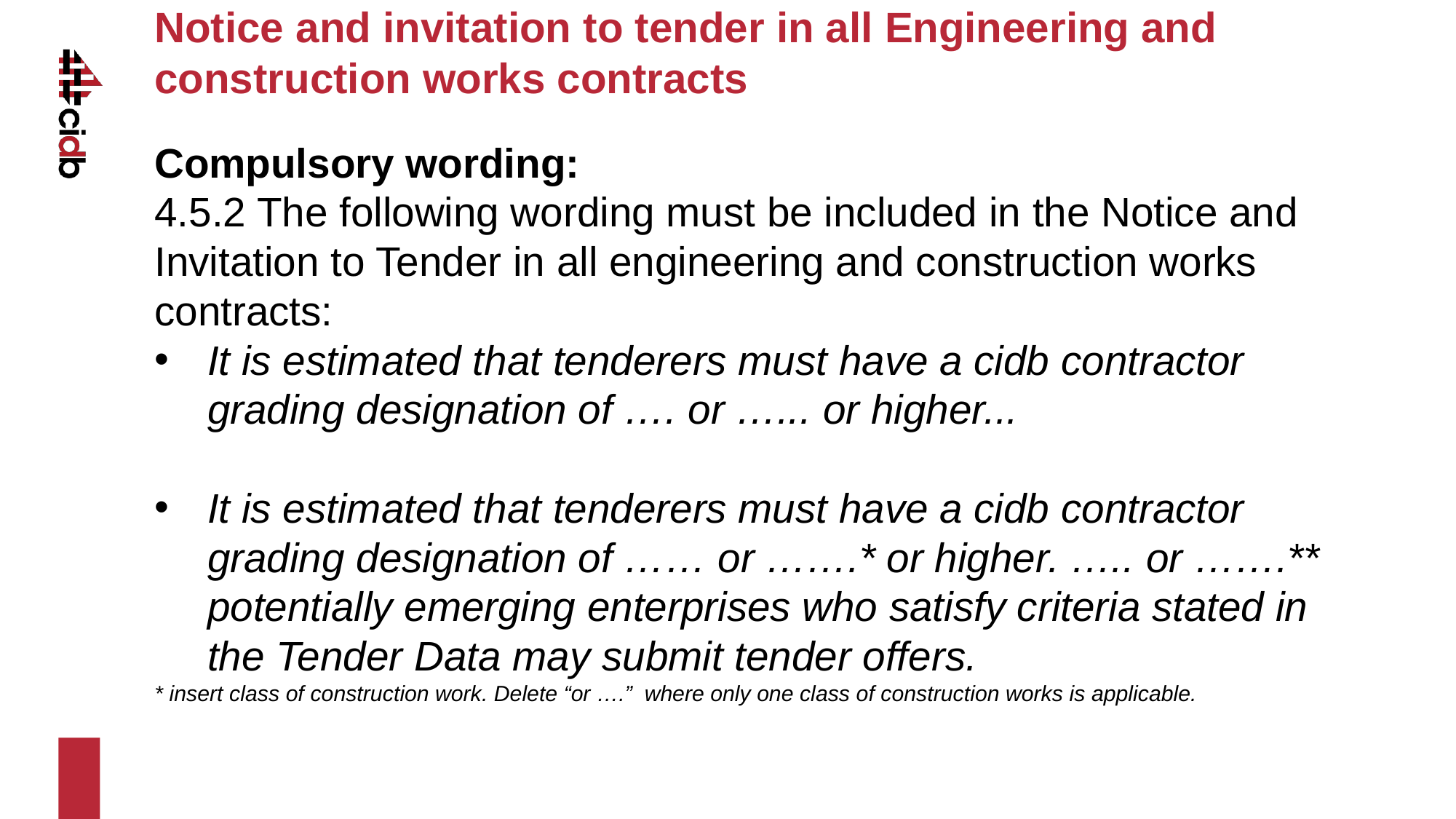

# Notice and invitation to tender in all Engineering and construction works contracts
Compulsory wording:
4.5.2 The following wording must be included in the Notice and Invitation to Tender in all engineering and construction works contracts:
It is estimated that tenderers must have a cidb contractor grading designation of …. or …... or higher...

It is estimated that tenderers must have a cidb contractor grading designation of …… or …….* or higher. ….. or …….** potentially emerging enterprises who satisfy criteria stated in the Tender Data may submit tender offers.
* insert class of construction work. Delete “or ….”  where only one class of construction works is applicable.